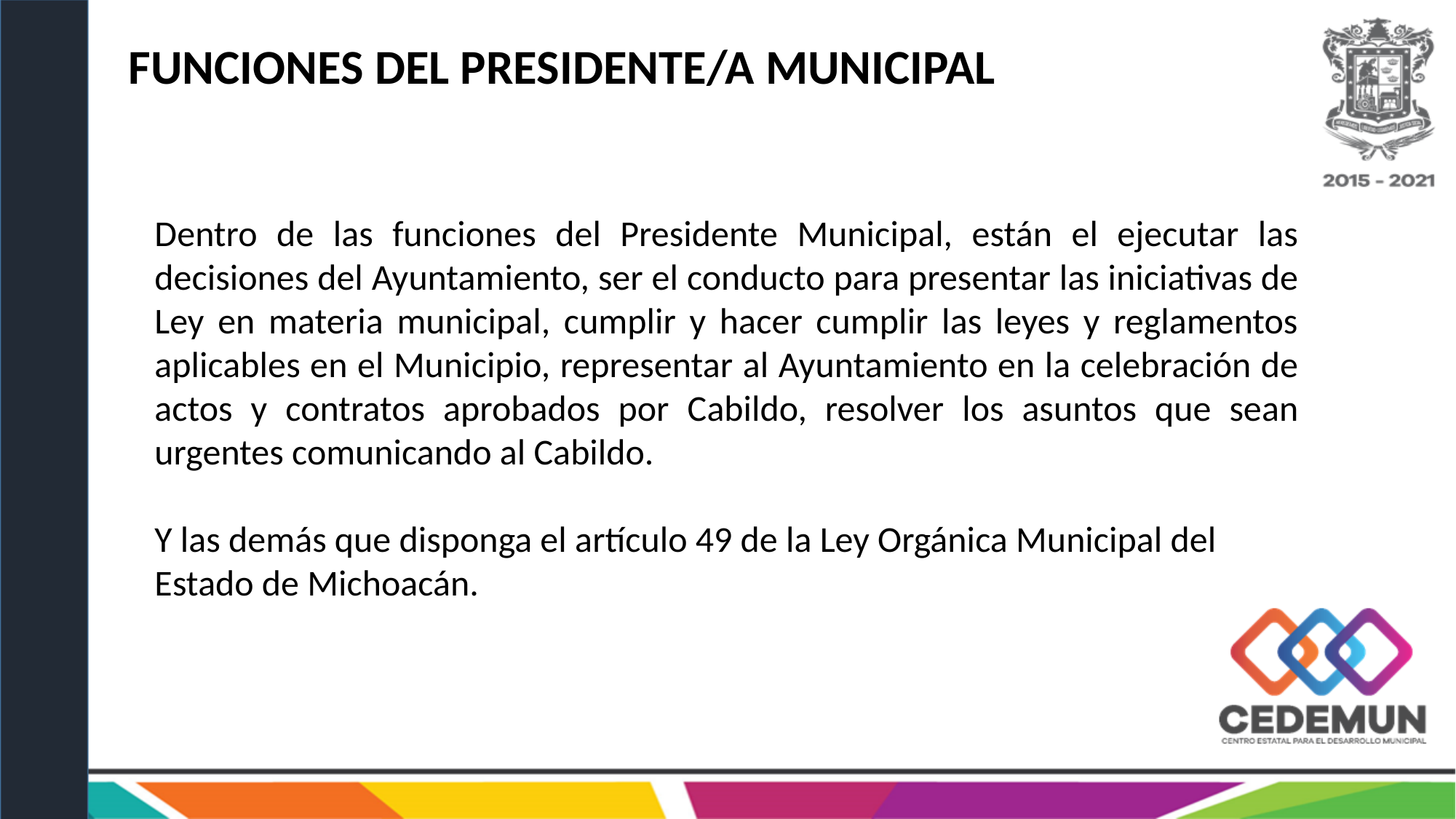

FUNCIONES DEL PRESIDENTE/A MUNICIPAL

Dentro de las funciones del Presidente Municipal, están el ejecutar las decisiones del Ayuntamiento, ser el conducto para presentar las iniciativas de Ley en materia municipal, cumplir y hacer cumplir las leyes y reglamentos aplicables en el Municipio, representar al Ayuntamiento en la celebración de actos y contratos aprobados por Cabildo, resolver los asuntos que sean urgentes comunicando al Cabildo.

Y las demás que disponga el artículo 49 de la Ley Orgánica Municipal del Estado de Michoacán.